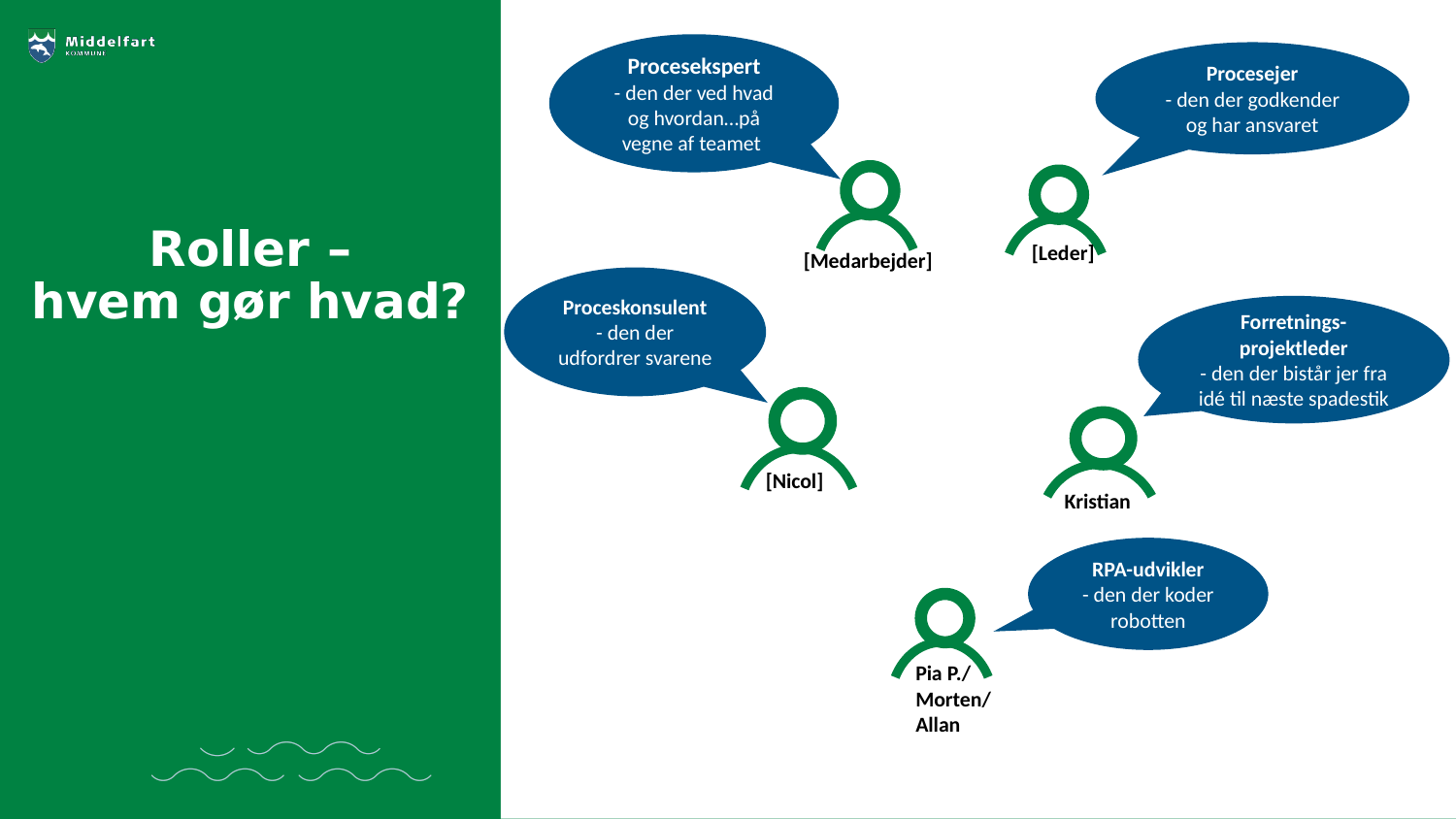

Procesekspert
- den der ved hvad og hvordan…på vegne af teamet

[Medarbejder]
Procesejer
- den der godkender og har ansvaret

[Leder]
Roller –
hvem gør hvad?
Proceskonsulent
- den der udfordrer svarene

[Nicol]
Forretnings-
projektleder
- den der bistår jer fra idé til næste spadestik

Kristian

RPA-udvikler
- den der koder robotten

Pia P./
Morten/
Allan